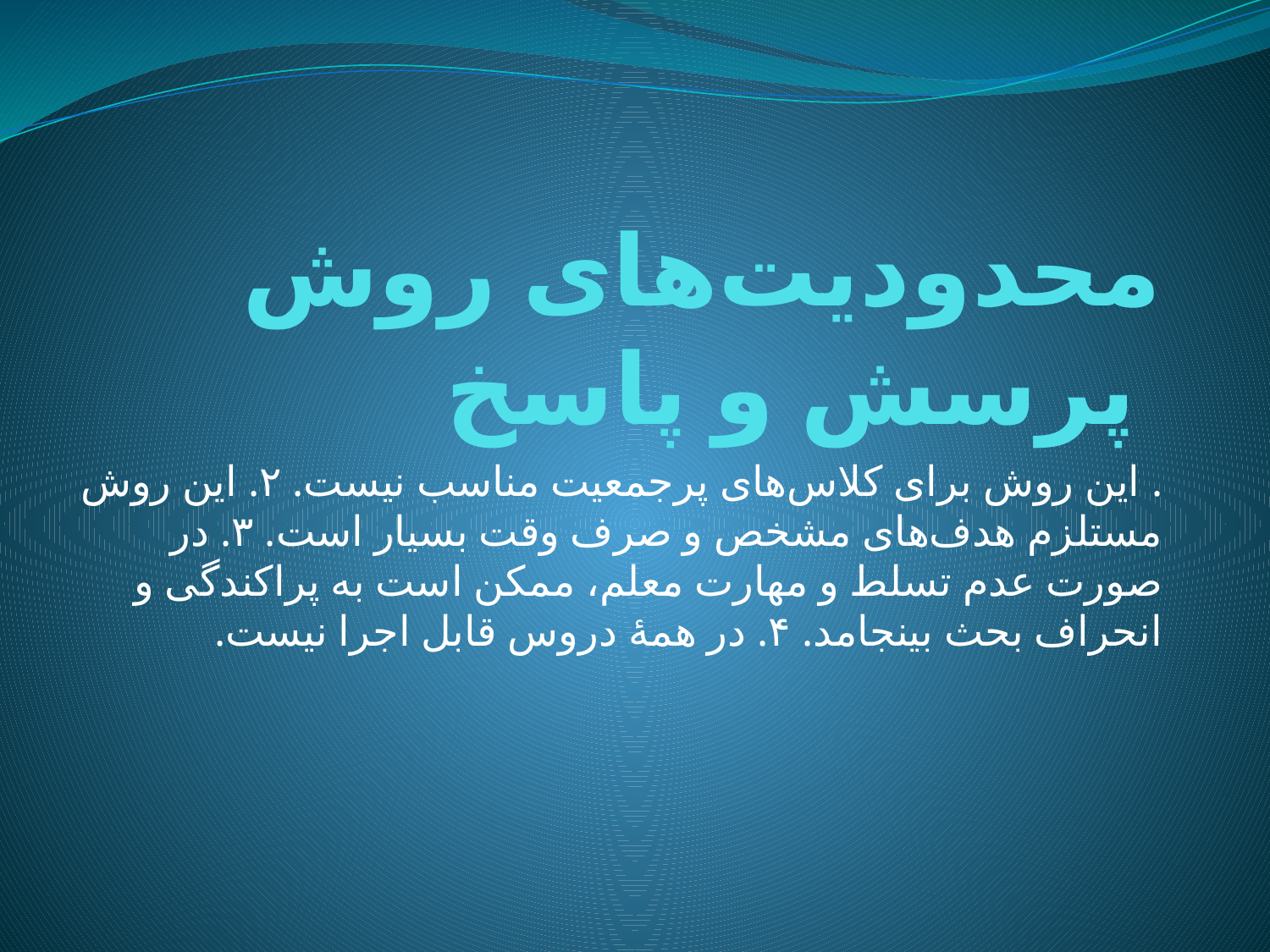

# محدوديت‌هاى روش پرسش و پاسخ
. اين روش براى کلاس‌هاى پرجمعيت مناسب نيست. ۲. اين روش مستلزم هدف‌هاى مشخص و صرف وقت بسيار است. ۳. در صورت عدم تسلط و مهارت معلم، ممکن است به پراکندگى و انحراف بحث بينجامد. ۴. در همهٔ دروس قابل اجرا نيست.